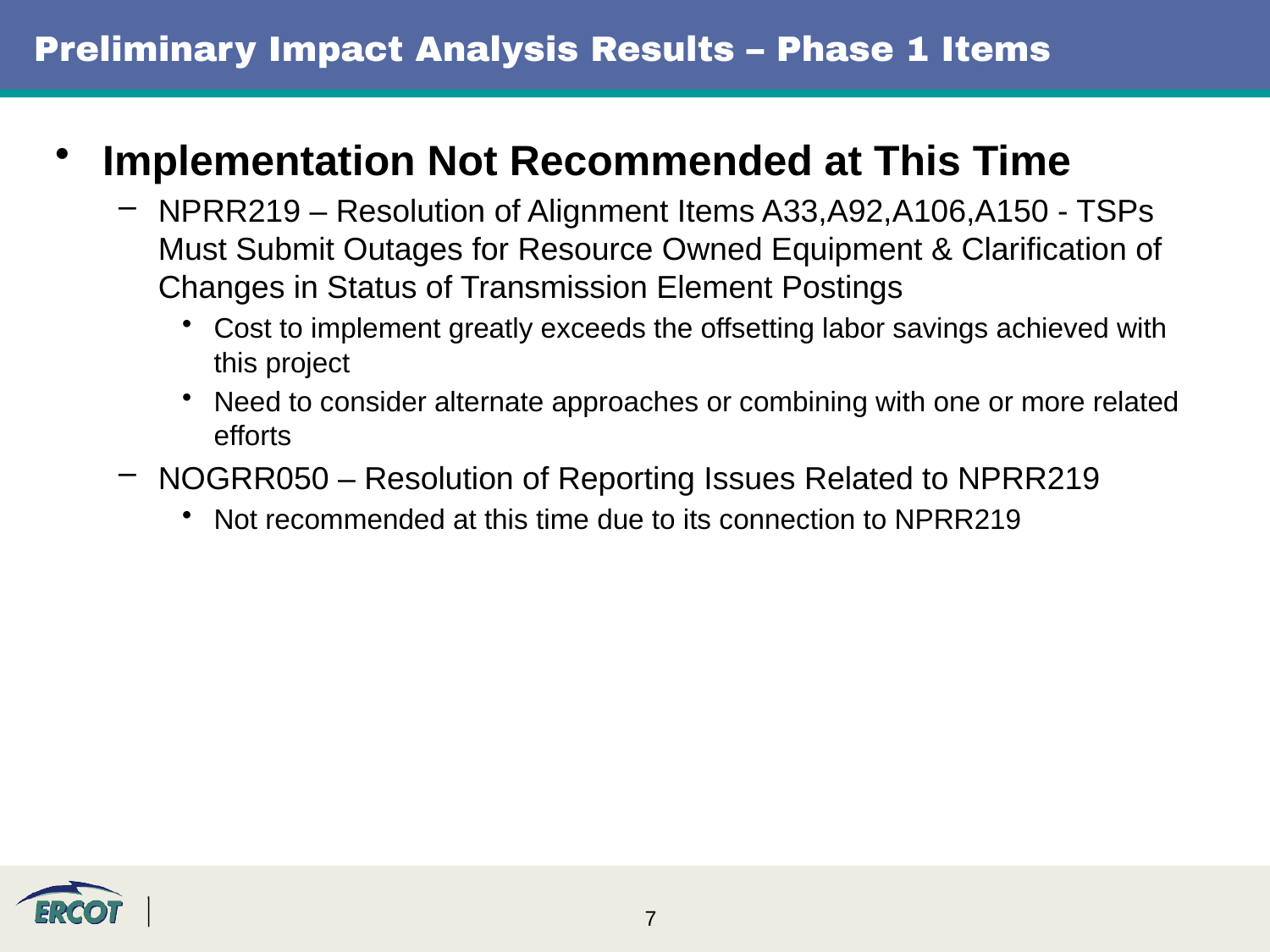

# Preliminary Impact Analysis Results – Phase 1 Items
Implementation Not Recommended at This Time
NPRR219 – Resolution of Alignment Items A33,A92,A106,A150 - TSPs Must Submit Outages for Resource Owned Equipment & Clarification of Changes in Status of Transmission Element Postings
Cost to implement greatly exceeds the offsetting labor savings achieved with this project
Need to consider alternate approaches or combining with one or more related efforts
NOGRR050 – Resolution of Reporting Issues Related to NPRR219
Not recommended at this time due to its connection to NPRR219